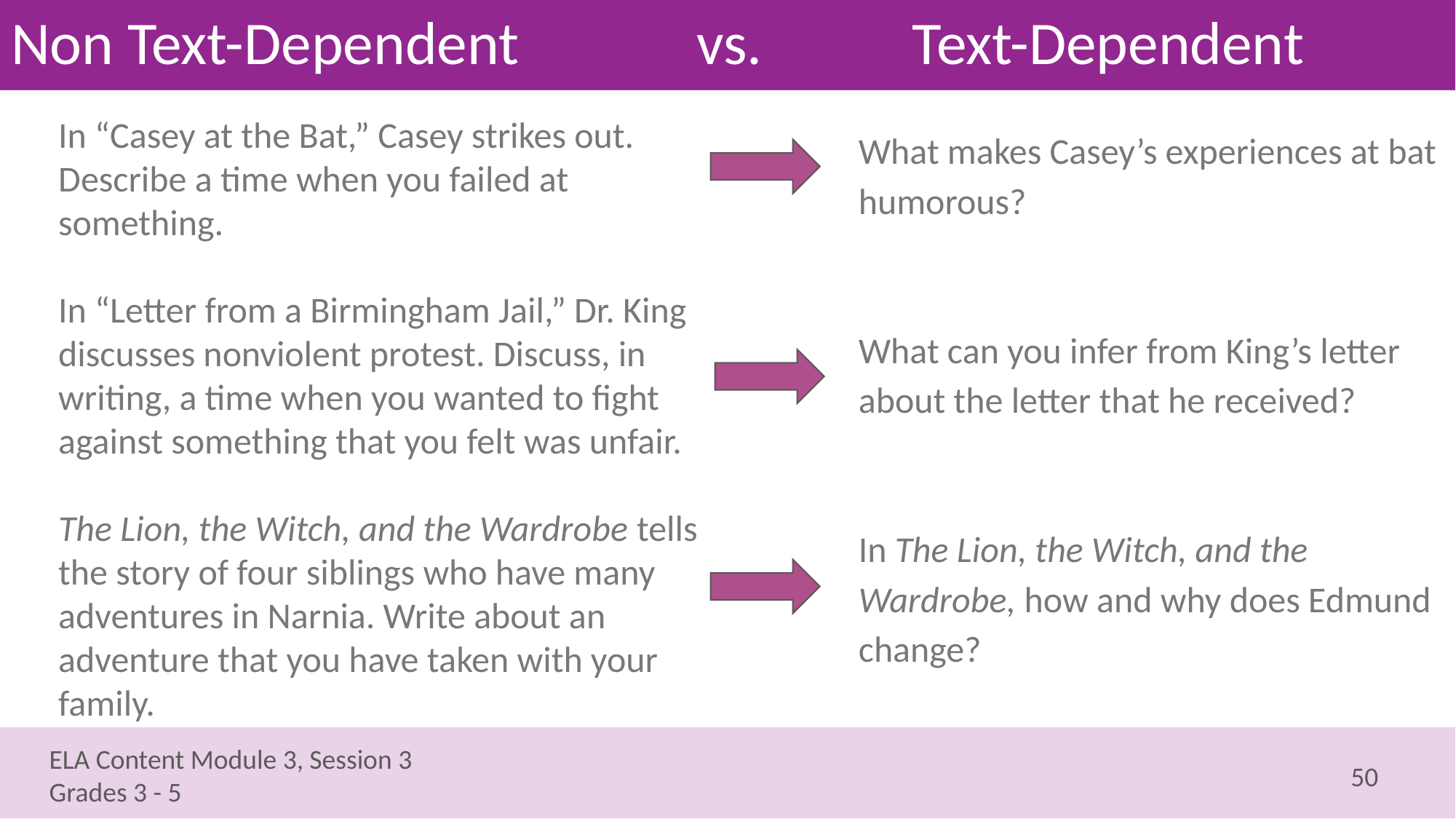

# Non Text-Dependent             vs.           Text-Dependent
In “Casey at the Bat,” Casey strikes out. Describe a time when you failed at something.

In “Letter from a Birmingham Jail,” Dr. King discusses nonviolent protest. Discuss, in writing, a time when you wanted to fight against something that you felt was unfair.

The Lion, the Witch, and the Wardrobe tells the story of four siblings who have many adventures in Narnia. Write about an adventure that you have taken with your family.

What makes Casey’s experiences at bat humorous?

What can you infer from King’s letter about the letter that he received?

In The Lion, the Witch, and the Wardrobe, how and why does Edmund change?

50